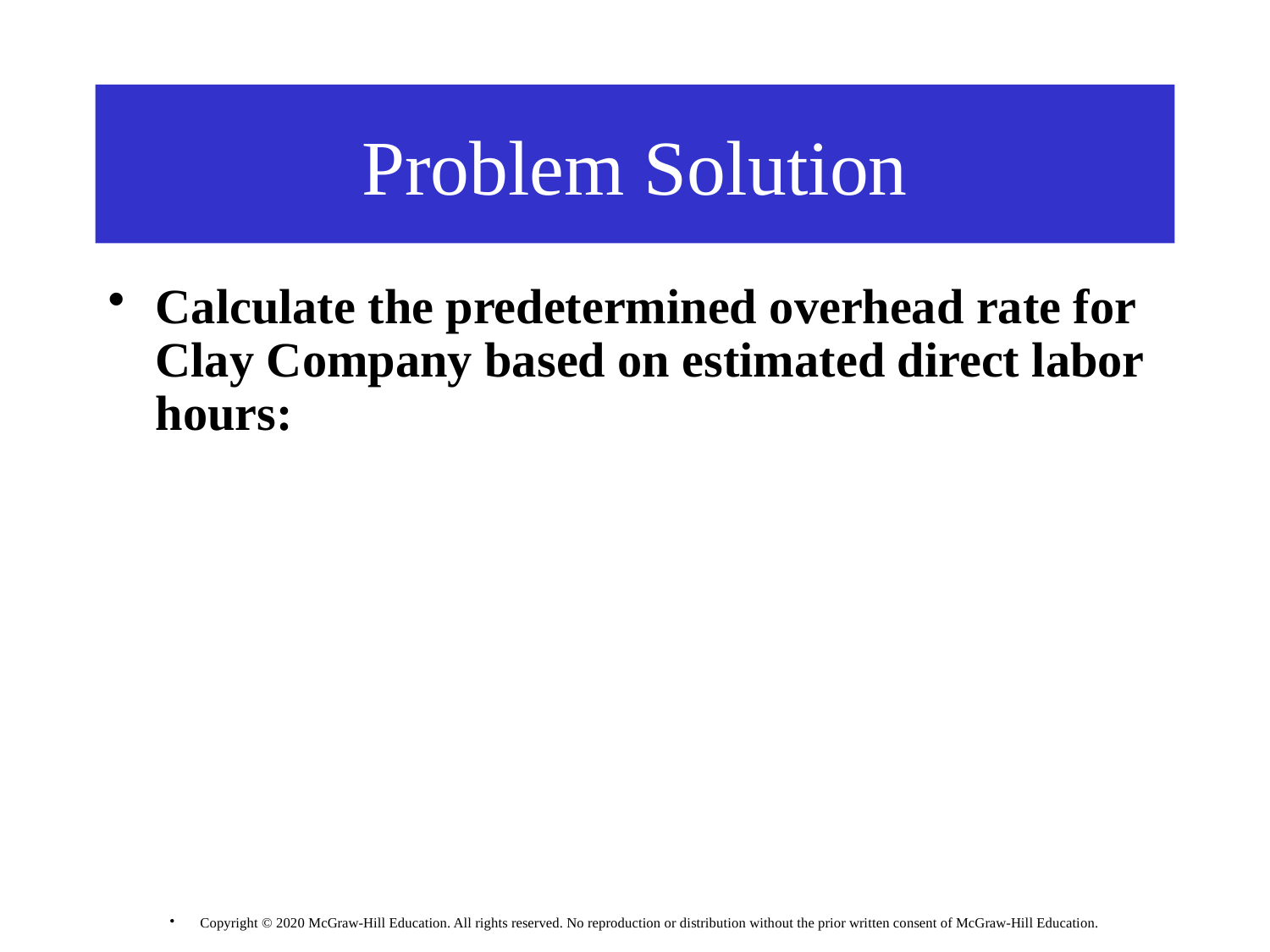

# Problem Solution
Calculate the predetermined overhead rate for Clay Company based on estimated direct labor hours: